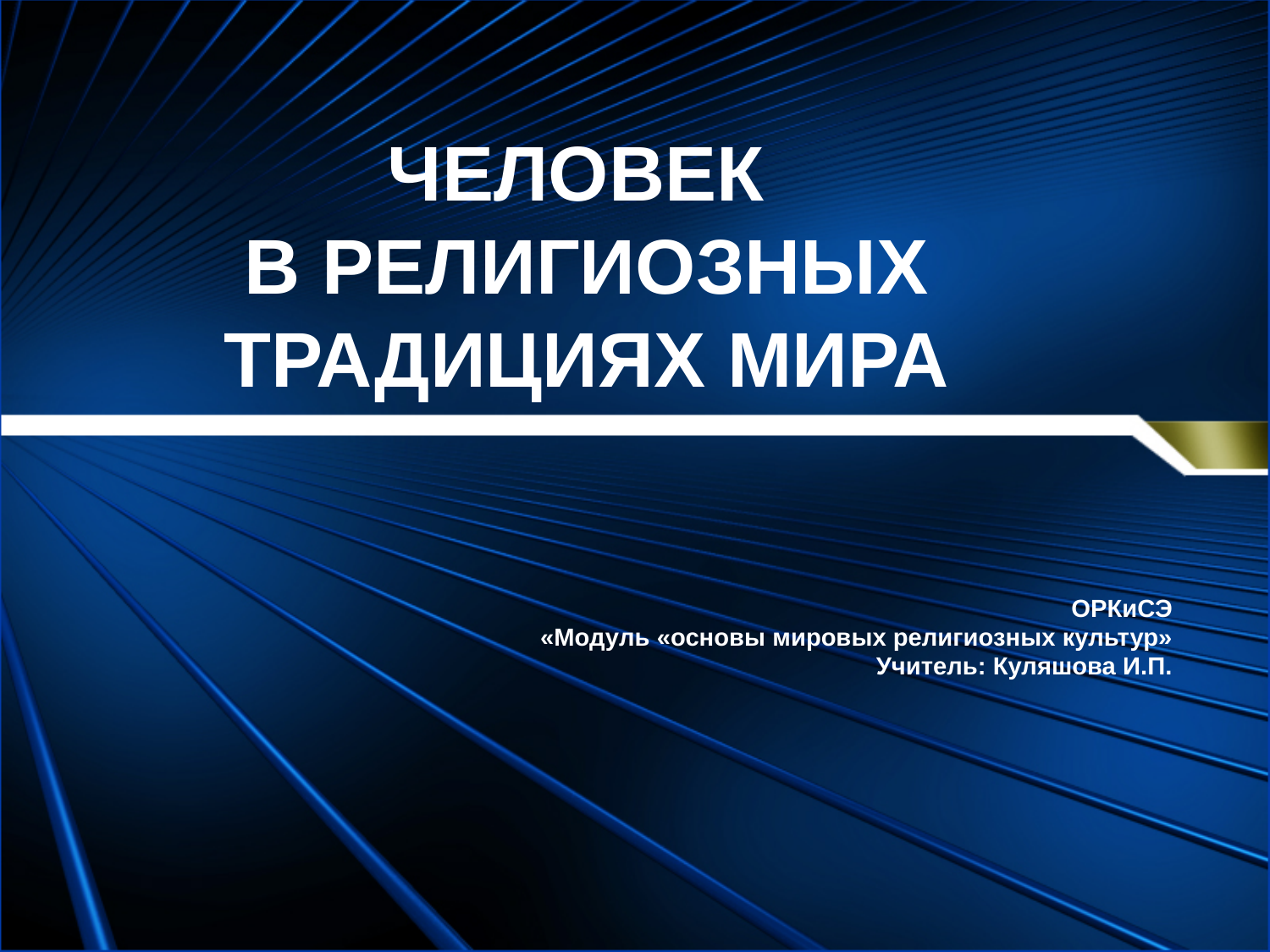

# ЧЕЛОВЕК В РЕЛИГИОЗНЫХ ТРАДИЦИЯХ МИРА
ОРКиСЭ
«Модуль «основы мировых религиозных культур»
Учитель: Куляшова И.П.